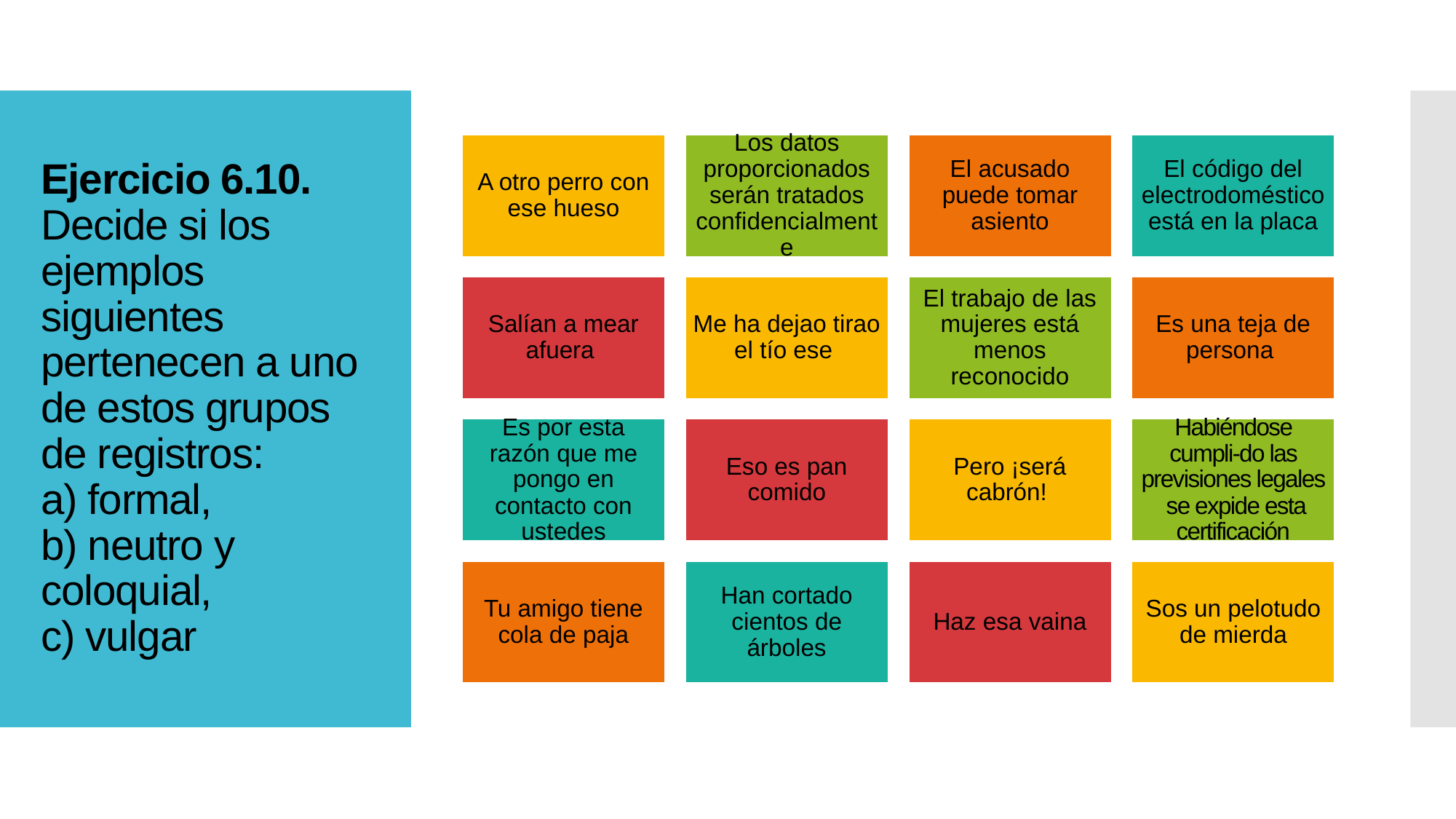

A otro perro con ese hueso
Los datos proporcionados serán tratados confidencialmente
El acusado puede tomar asiento
El código del electrodoméstico está en la placa
Salían a mear afuera
Me ha dejao tirao el tío ese
El trabajo de las mujeres está menos reconocido
Es una teja de persona
Es por esta razón que me pongo en contacto con ustedes
Eso es pan comido
Pero ¡será cabrón!
Habiéndose cumpli-do las previsiones legales  se expide esta certificación
Tu amigo tiene cola de paja
Han cortado cientos de árboles
Haz esa vaina
Sos un pelotudo de mierda
# Ejercicio 6.10. Decide si los ejemplos siguientes pertenecen a uno de estos grupos de registros: a) formal, b) neutro y coloquial, c) vulgar